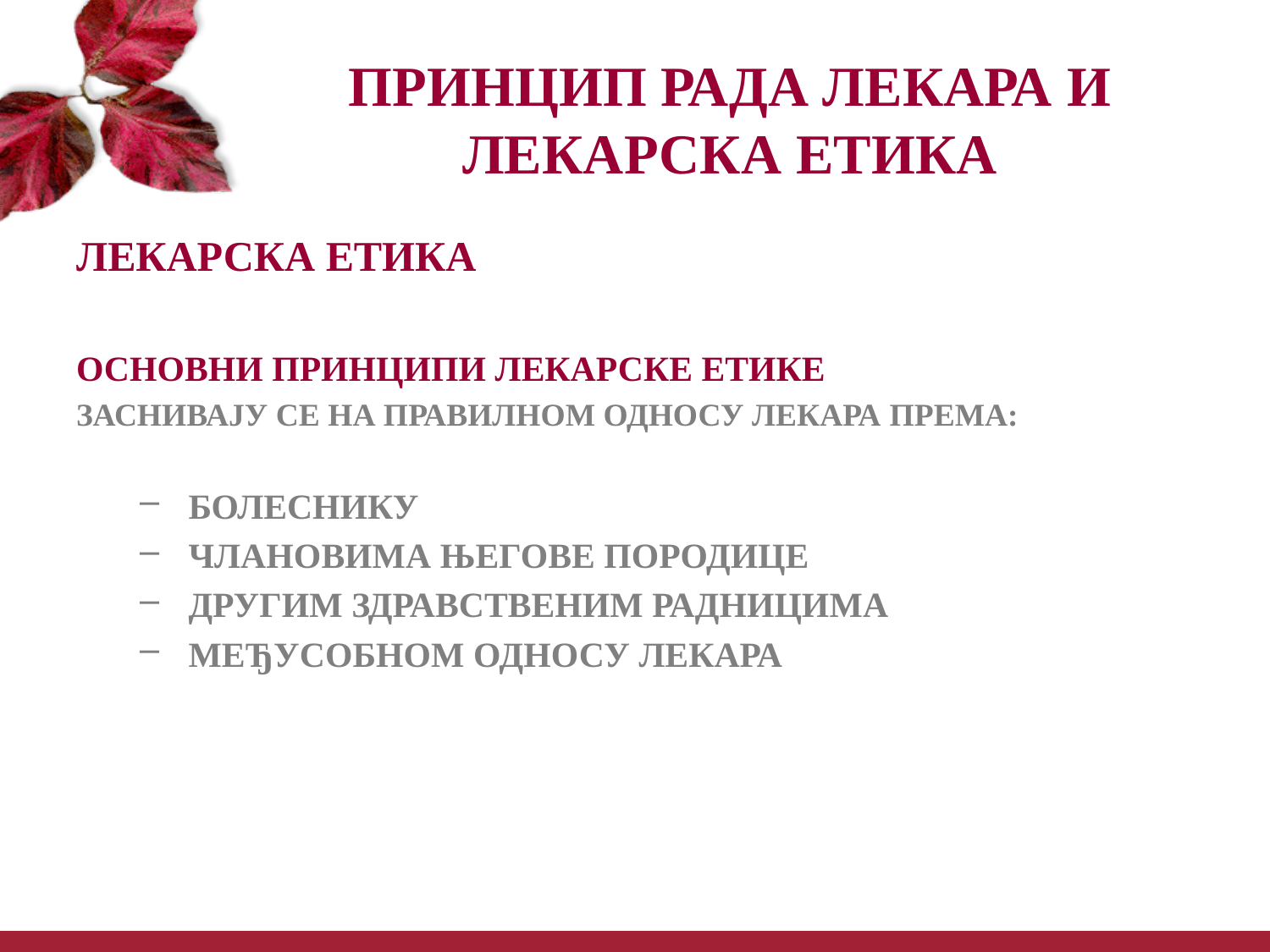

# ПРИНЦИП РАДА ЛЕКАРА И ЛЕКАРСКА ЕТИКА
ЛЕКАРСКА ЕТИКА

ОСНОВНИ ПРИНЦИПИ ЛЕКАРСКЕ ЕТИКЕ
ЗАСНИВАЈУ СЕ НА ПРАВИЛНОМ ОДНОСУ ЛЕКАРА ПРЕМА:

 БОЛЕСНИКУ
 ЧЛАНОВИМА ЊЕГОВЕ ПОРОДИЦЕ
 ДРУГИМ ЗДРАВСТВЕНИМ РАДНИЦИМА
 МЕЂУСОБНОМ ОДНОСУ ЛЕКАРА